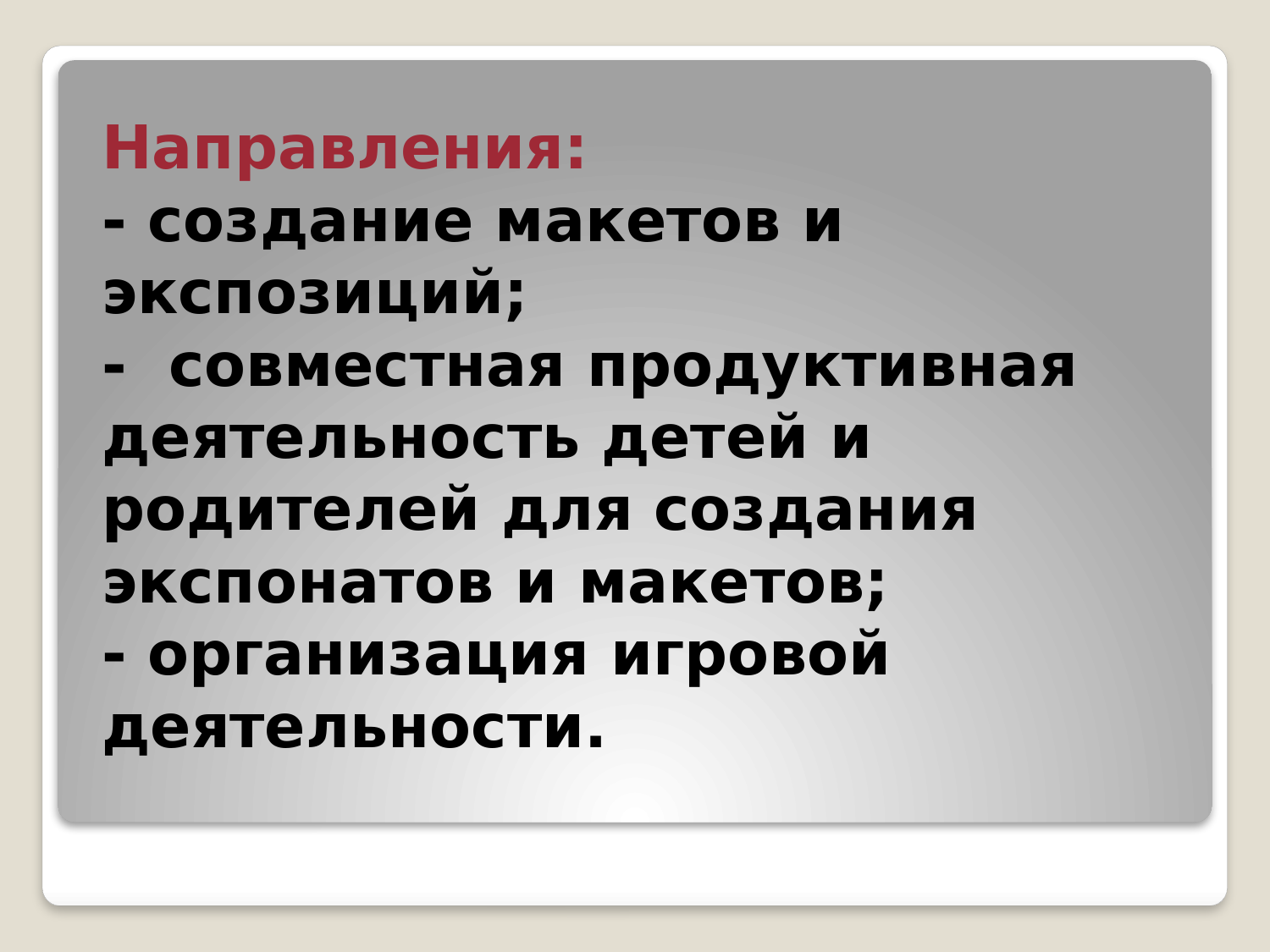

# Направления: - создание макетов и экспозиций; -  совместная продуктивная деятельность детей и родителей для создания экспонатов и макетов; - организация игровой деятельности.